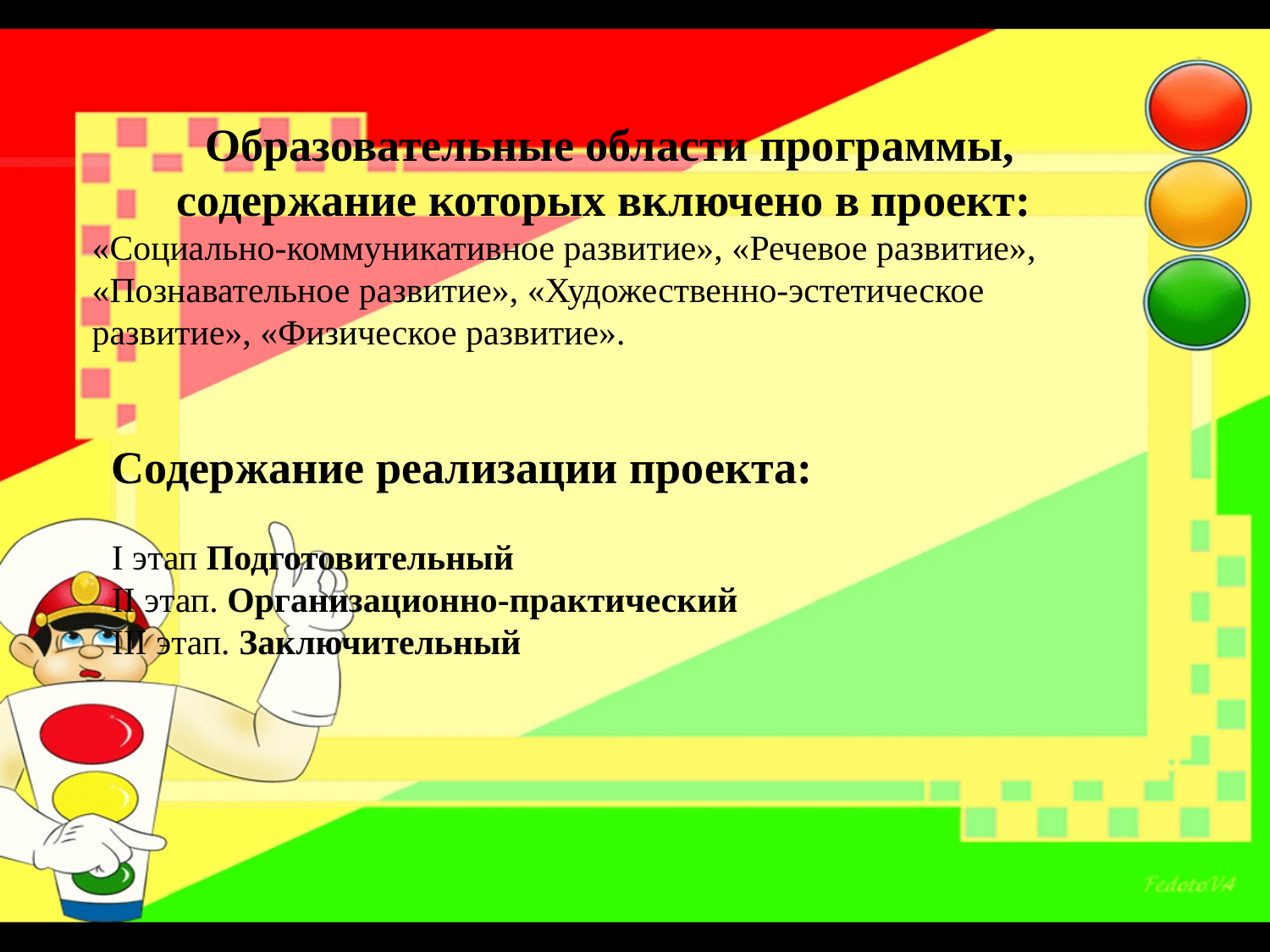

Образовательные области программы, содержание которых включено в проект:
«Социально-коммуникативное развитие», «Речевое развитие», «Познавательное развитие», «Художественно-эстетическое развитие», «Физическое развитие».
Содержание реализации проекта:

I этап Подготовительный
II этап. Организационно-практический
III этап. Заключительный